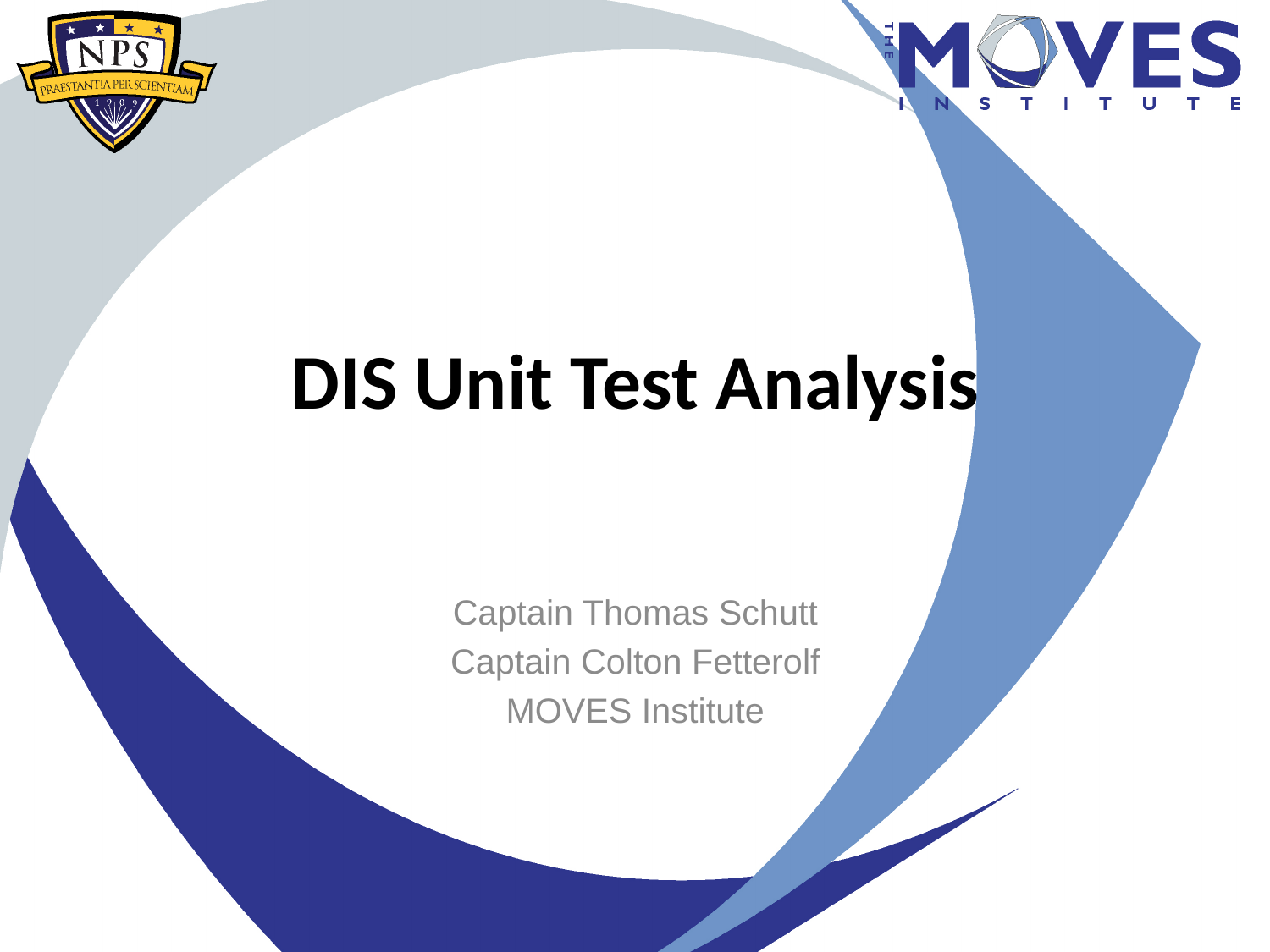

# DIS Unit Test Analysis
Captain Thomas Schutt
Captain Colton Fetterolf
MOVES Institute